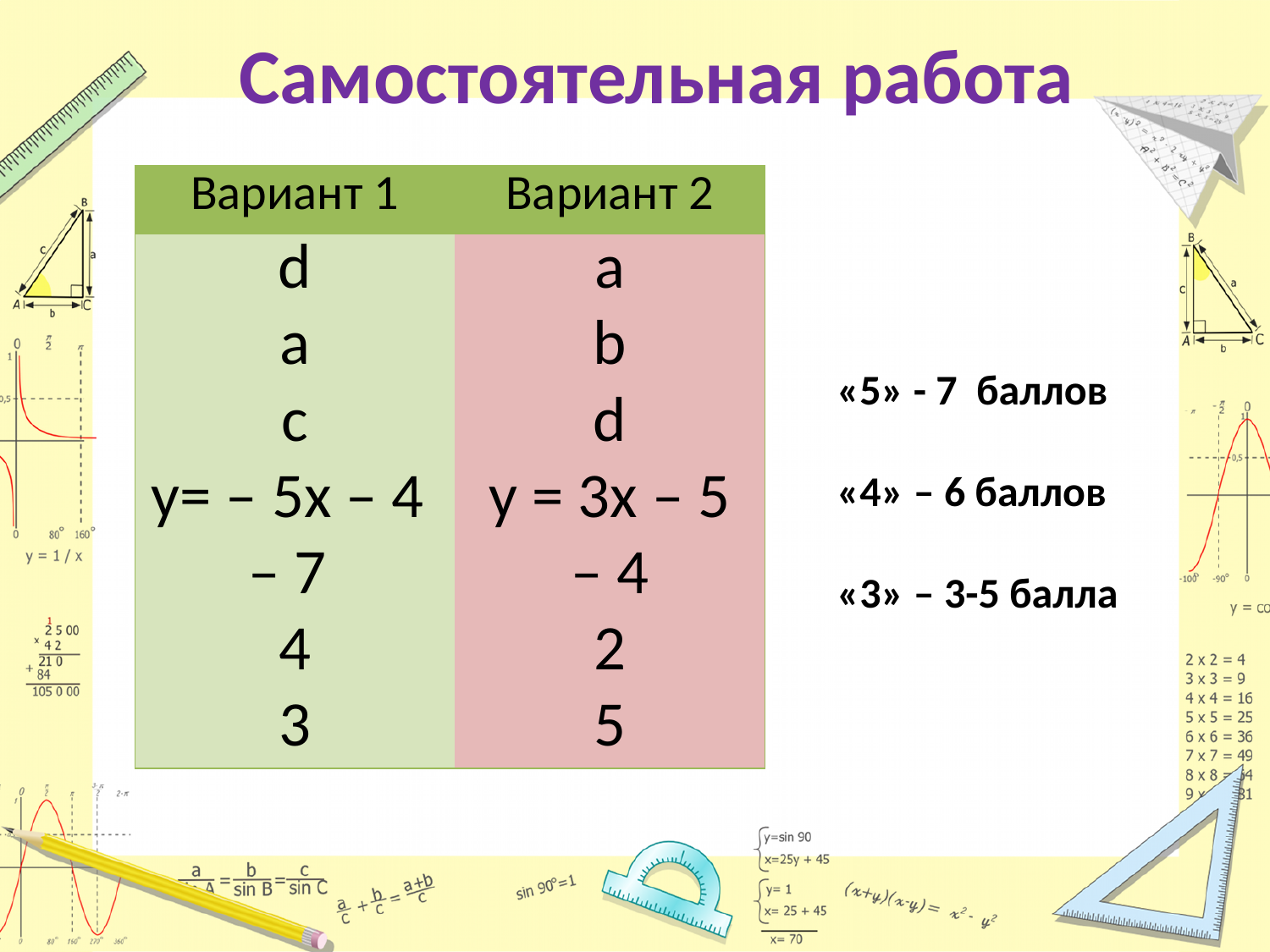

# Самостоятельная работа
| Вариант 1 | Вариант 2 |
| --- | --- |
| d | a |
| a | b |
| с | d |
| у= – 5х – 4 | у = 3х – 5 |
| – 7 | – 4 |
| 4 | 2 |
| 3 | 5 |
«5» - 7  баллов

«4» – 6 баллов

«3» – 3-5 балла